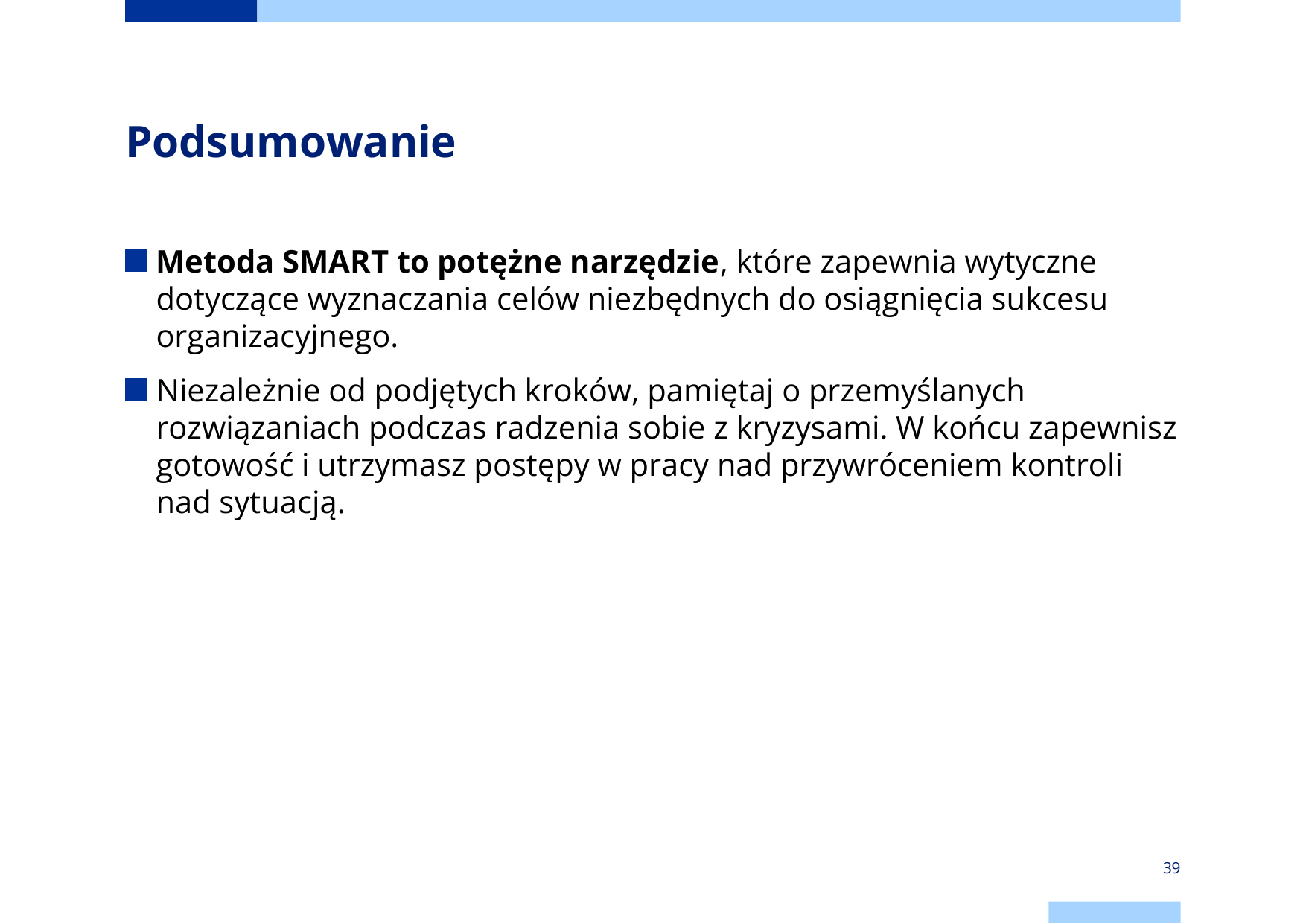

# Podsumowanie
Metoda SMART to potężne narzędzie, które zapewnia wytyczne dotyczące wyznaczania celów niezbędnych do osiągnięcia sukcesu organizacyjnego.
Niezależnie od podjętych kroków, pamiętaj o przemyślanych rozwiązaniach podczas radzenia sobie z kryzysami. W końcu zapewnisz gotowość i utrzymasz postępy w pracy nad przywróceniem kontroli nad sytuacją.

39